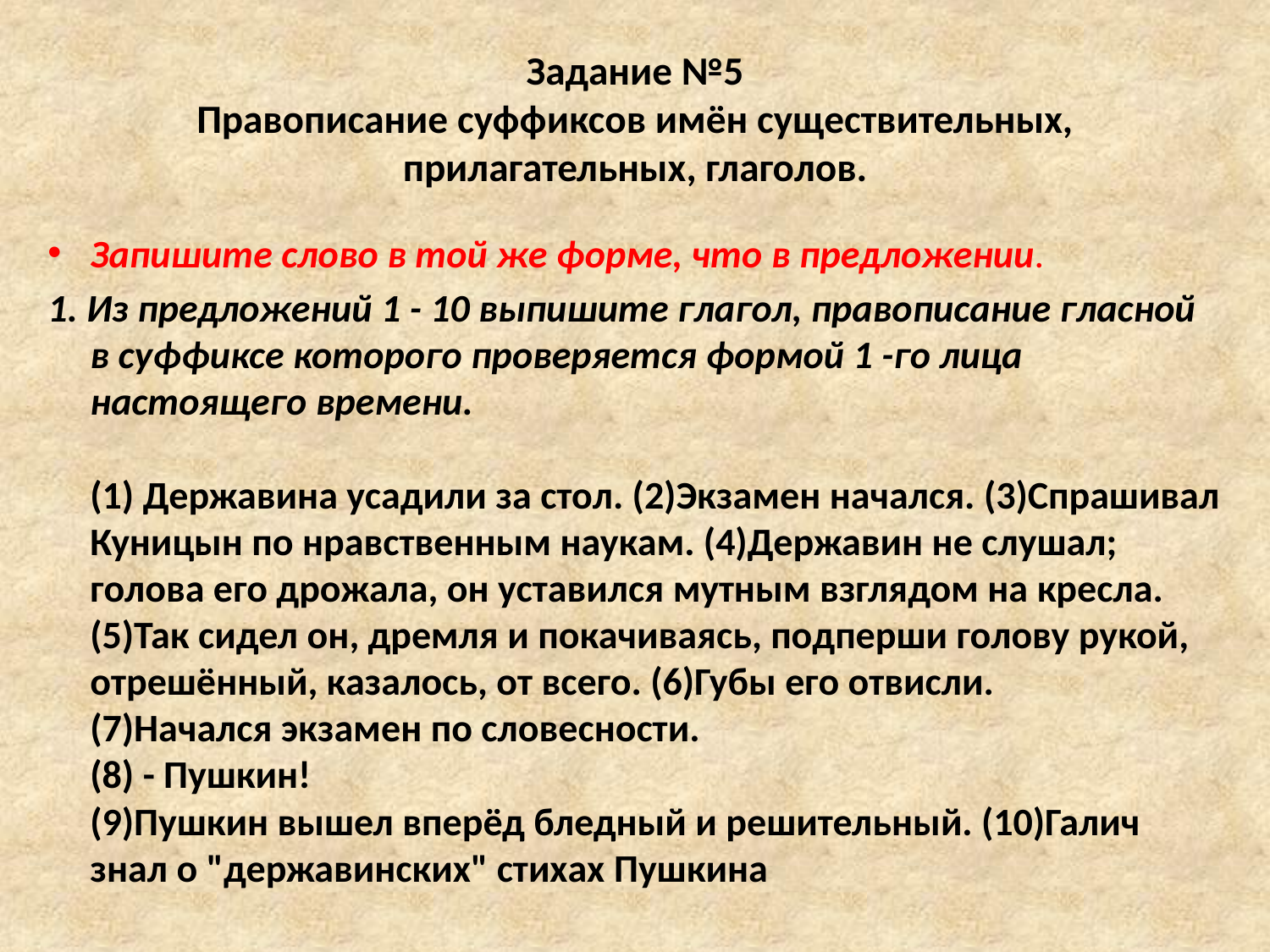

# Задание №5 Правописание суффиксов имён существительных, прилагательных, глаголов.
Запишите слово в той же форме, что в предложении.
1. Из предложений 1 - 10 выпишите глагол, правописание гласной в суффиксе которого проверяется формой 1 -го лица настоящего времени.
(1) Державина усадили за стол. (2)Экзамен начался. (3)Спрашивал Куницын по нравственным наукам. (4)Державин не слушал; голова его дрожала, он уставился мутным взглядом на кресла.
(5)Так сидел он, дремля и покачиваясь, подперши голову рукой, отрешённый, казалось, от всего. (6)Губы его отвисли.
(7)Начался экзамен по словесности.
(8) - Пушкин!
(9)Пушкин вышел вперёд бледный и решительный. (10)Галич знал о "державинских" стихах Пушкина